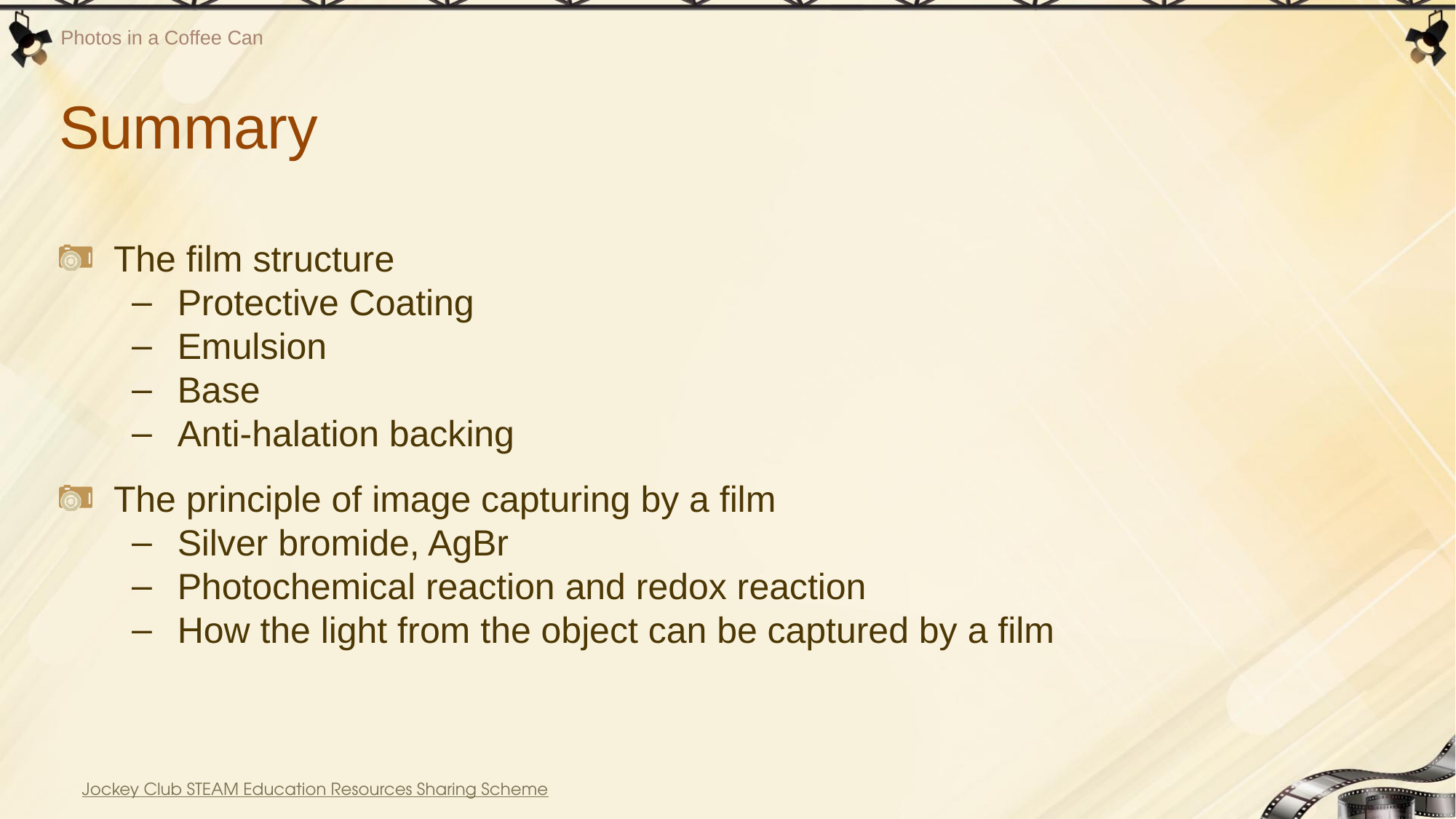

# Summary
The film structure
Protective Coating
Emulsion
Base
Anti-halation backing
The principle of image capturing by a film
Silver bromide, AgBr
Photochemical reaction and redox reaction
How the light from the object can be captured by a film